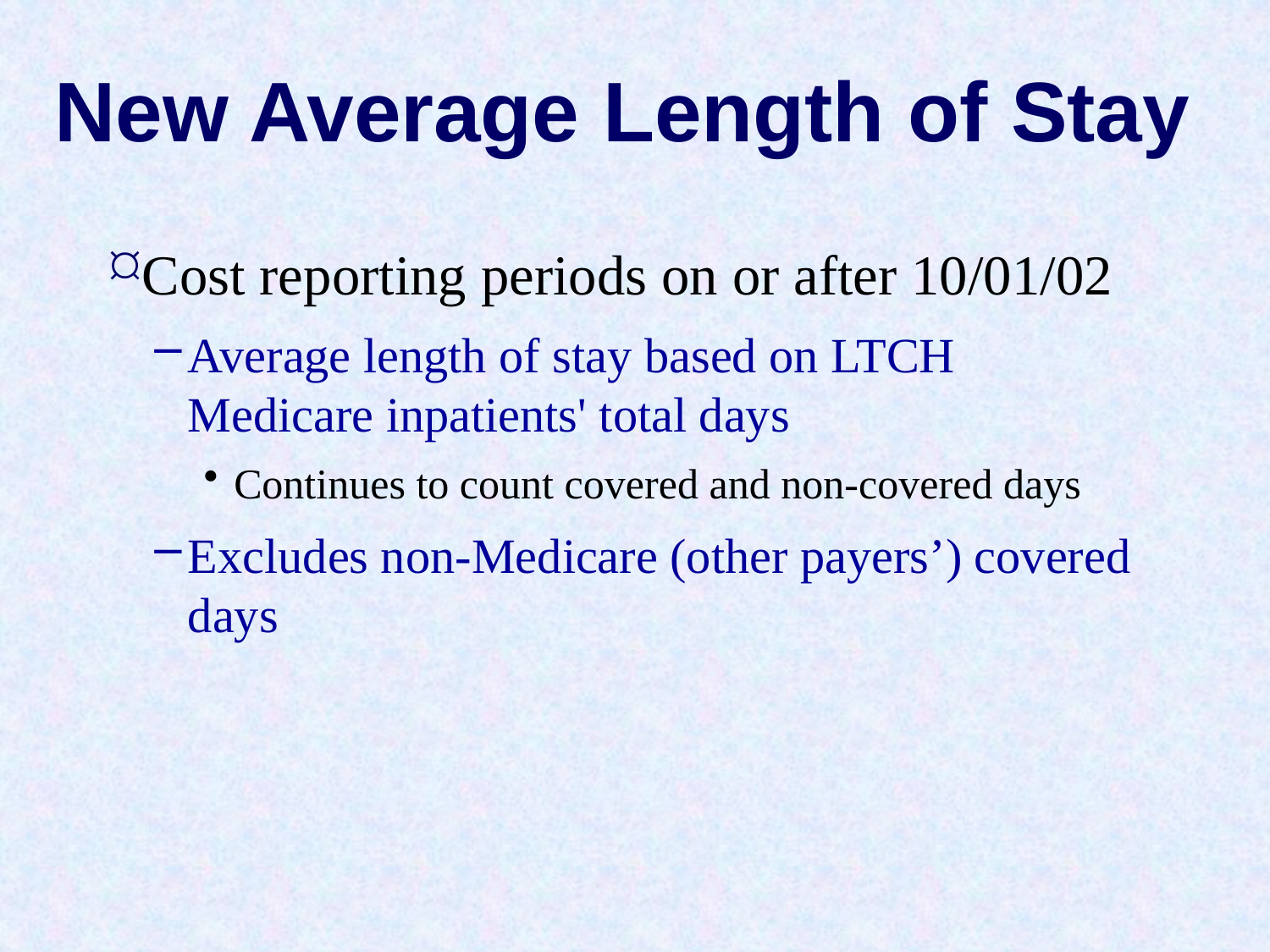

# New Average Length of Stay
Cost reporting periods on or after 10/01/02
Average length of stay based on LTCH Medicare inpatients' total days
Continues to count covered and non-covered days
Excludes non-Medicare (other payers’) covered days